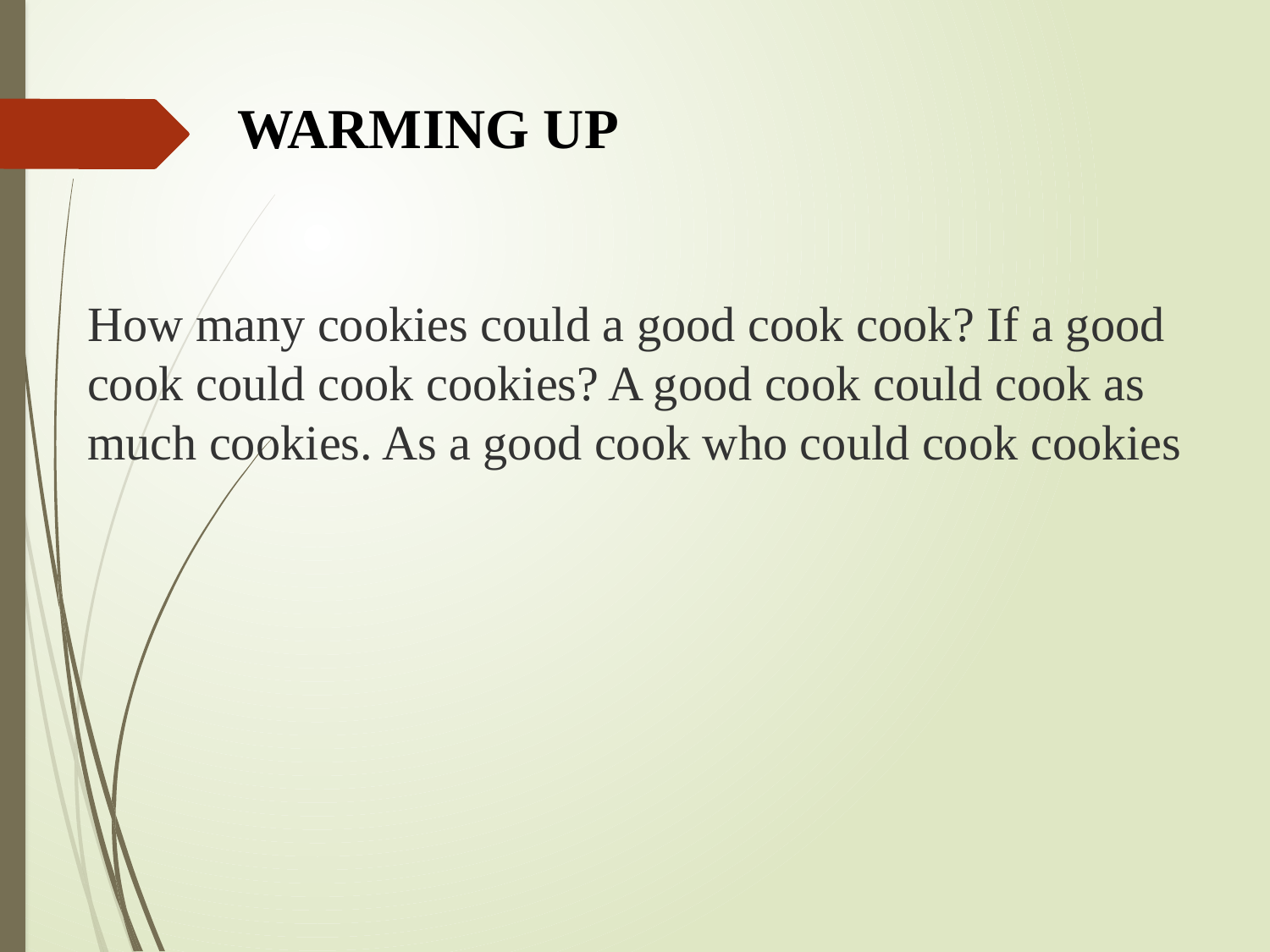

WARMING UP
How many cookies could a good cook cook? If a good cook could cook cookies? A good cook could cook as much cookies. As a good cook who could cook cookies